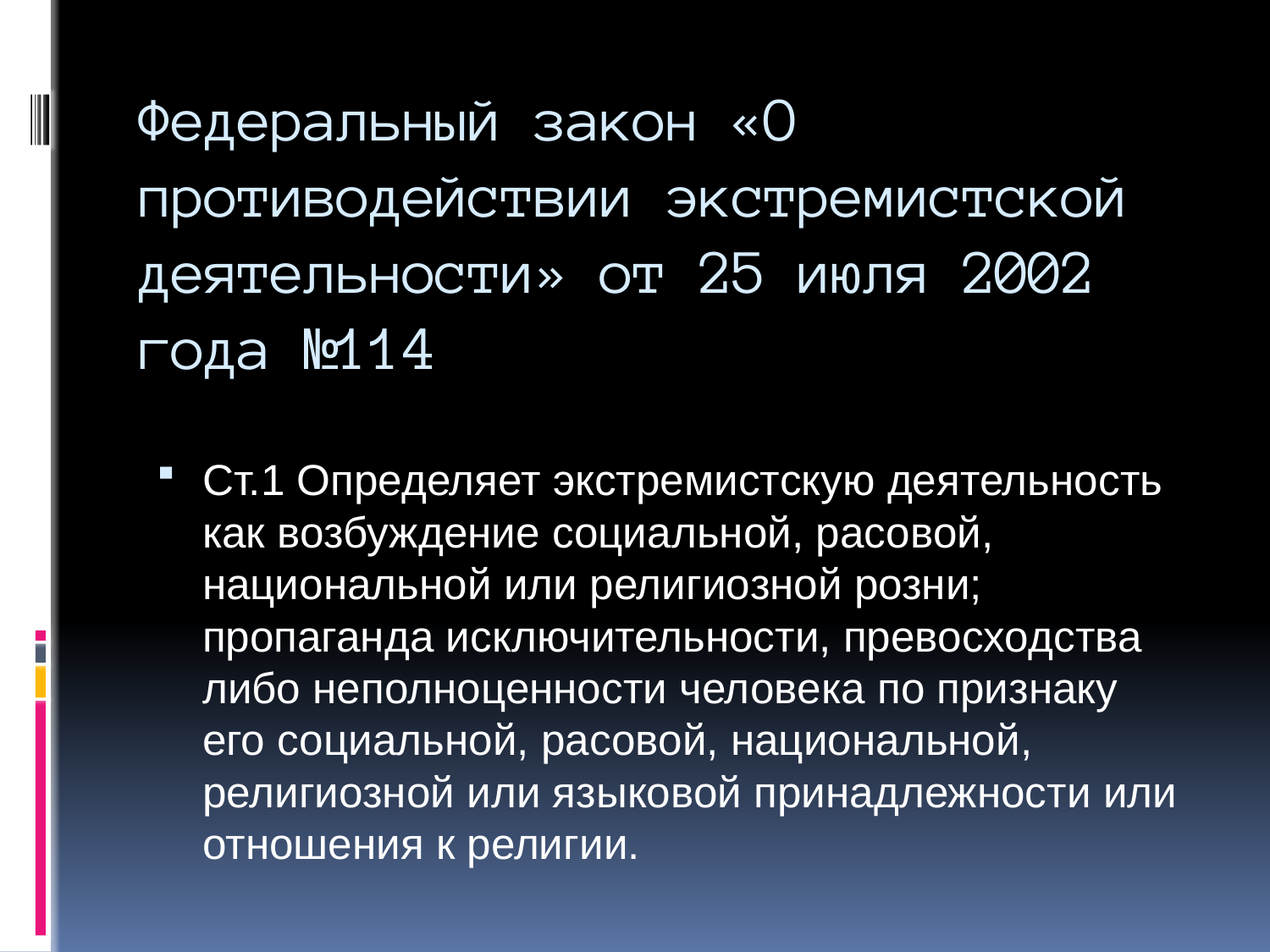

# Федеральный закон «О противодействии экстремистской деятельности» от 25 июля 2002 года №114
Ст.1 Определяет экстремистскую деятельность как возбуждение социальной, расовой, национальной или религиозной розни; пропаганда исключительности, превосходства либо неполноценности человека по признаку его социальной, расовой, национальной, религиозной или языковой принадлежности или отношения к религии.